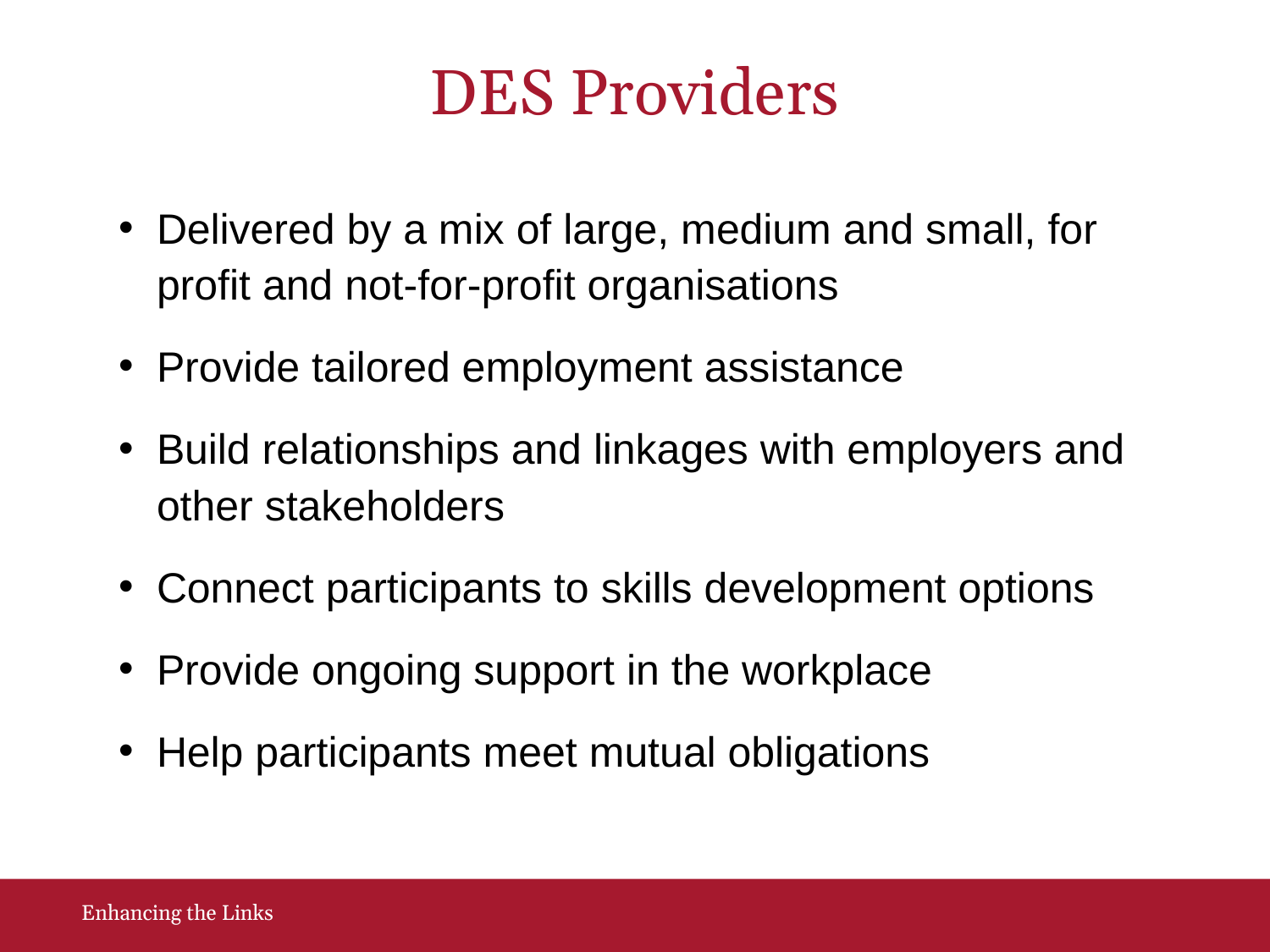

# DES Providers
Delivered by a mix of large, medium and small, for profit and not-for-profit organisations
Provide tailored employment assistance
Build relationships and linkages with employers and other stakeholders
Connect participants to skills development options
Provide ongoing support in the workplace
Help participants meet mutual obligations

Enhancing the Links